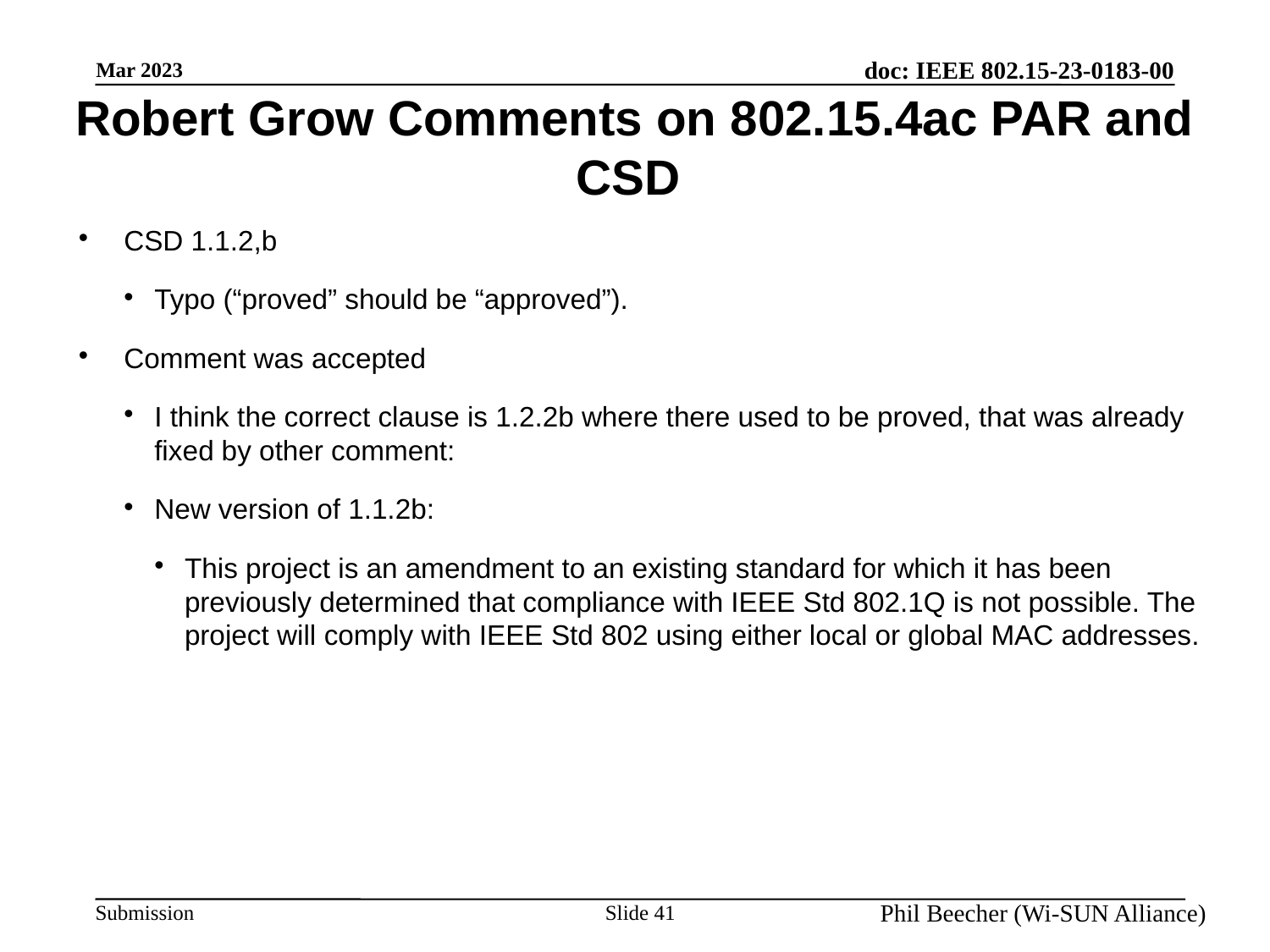

Robert Grow Comments on 802.15.4ac PAR and CSD
CSD 1.1.2,b
Typo (“proved” should be “approved”).
Comment was accepted
I think the correct clause is 1.2.2b where there used to be proved, that was already fixed by other comment:
New version of 1.1.2b:
This project is an amendment to an existing standard for which it has been previously determined that compliance with IEEE Std 802.1Q is not possible. The project will comply with IEEE Std 802 using either local or global MAC addresses.
Slide 41